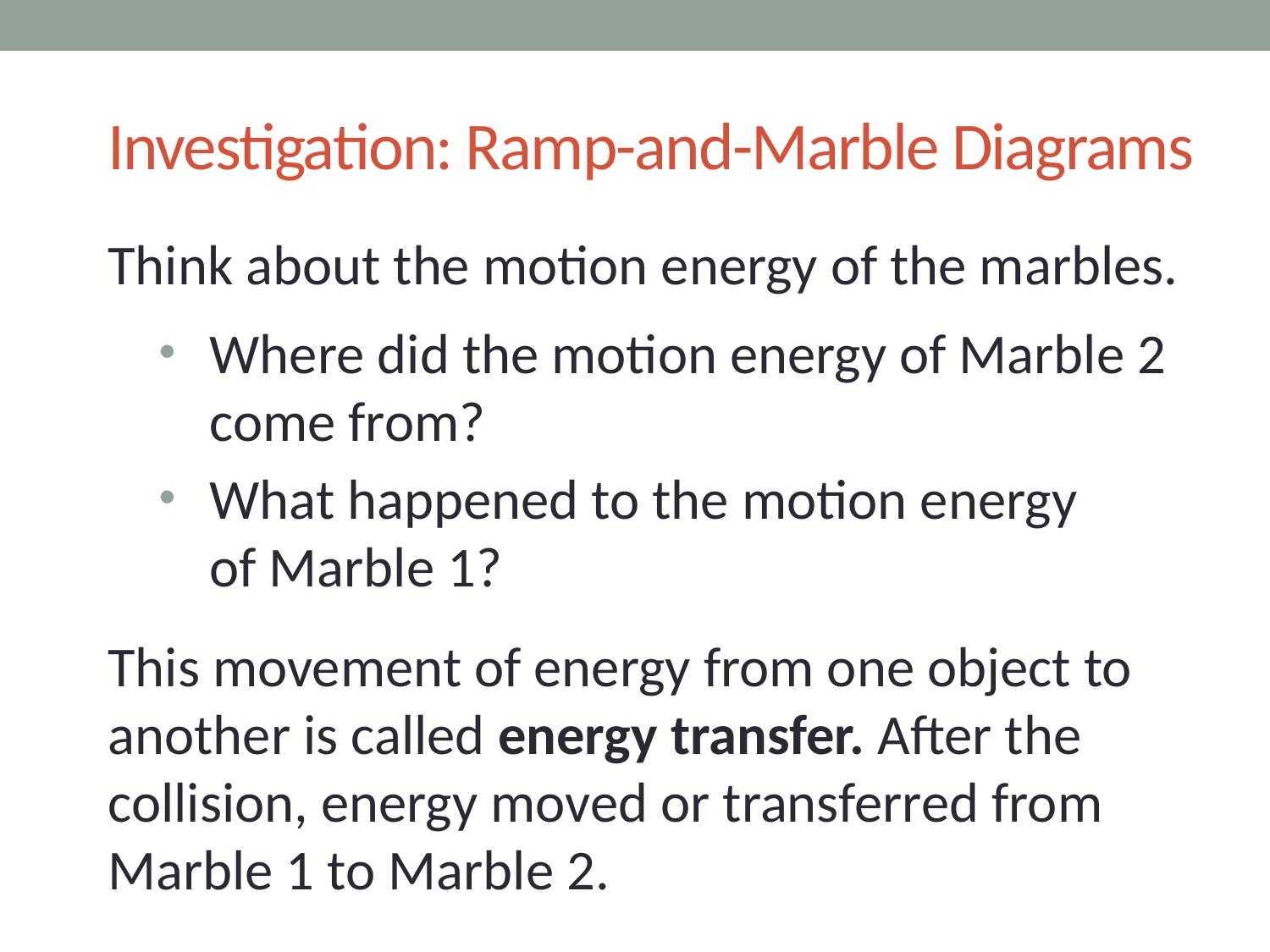

# Investigation: Ramp-and-Marble Diagrams
Think about the motion energy of the marbles.
Where did the motion energy of Marble 2
come from?
What happened to the motion energy
of Marble 1?
This movement of energy from one object to another is called energy transfer. After the collision, energy moved or transferred from Marble 1 to Marble 2.